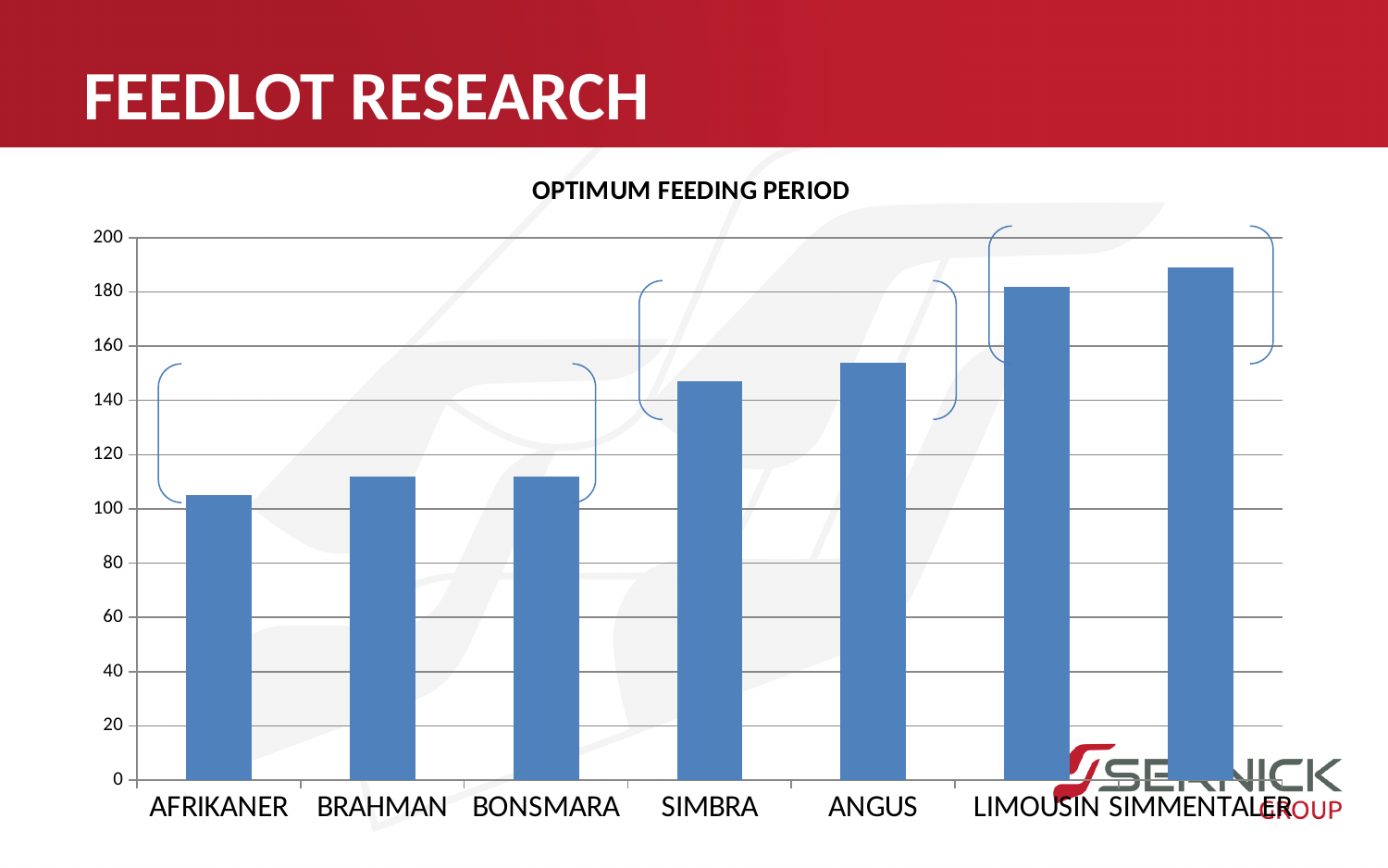

# FEEDLOT RESEARCH

### Chart: OPTIMUM FEEDING PERIOD

| Category | OPTIMUM VOERPERIODE VIR VERSKILLENDE RASSE DAE |
|---|---|
| AFRIKANER | 105.0 |
| BRAHMAN | 112.0 |
| BONSMARA | 112.0 |
| SIMBRA | 147.0 |
| ANGUS | 154.0 |
| LIMOUSIN | 182.0 |
| SIMMENTALER | 189.0 |